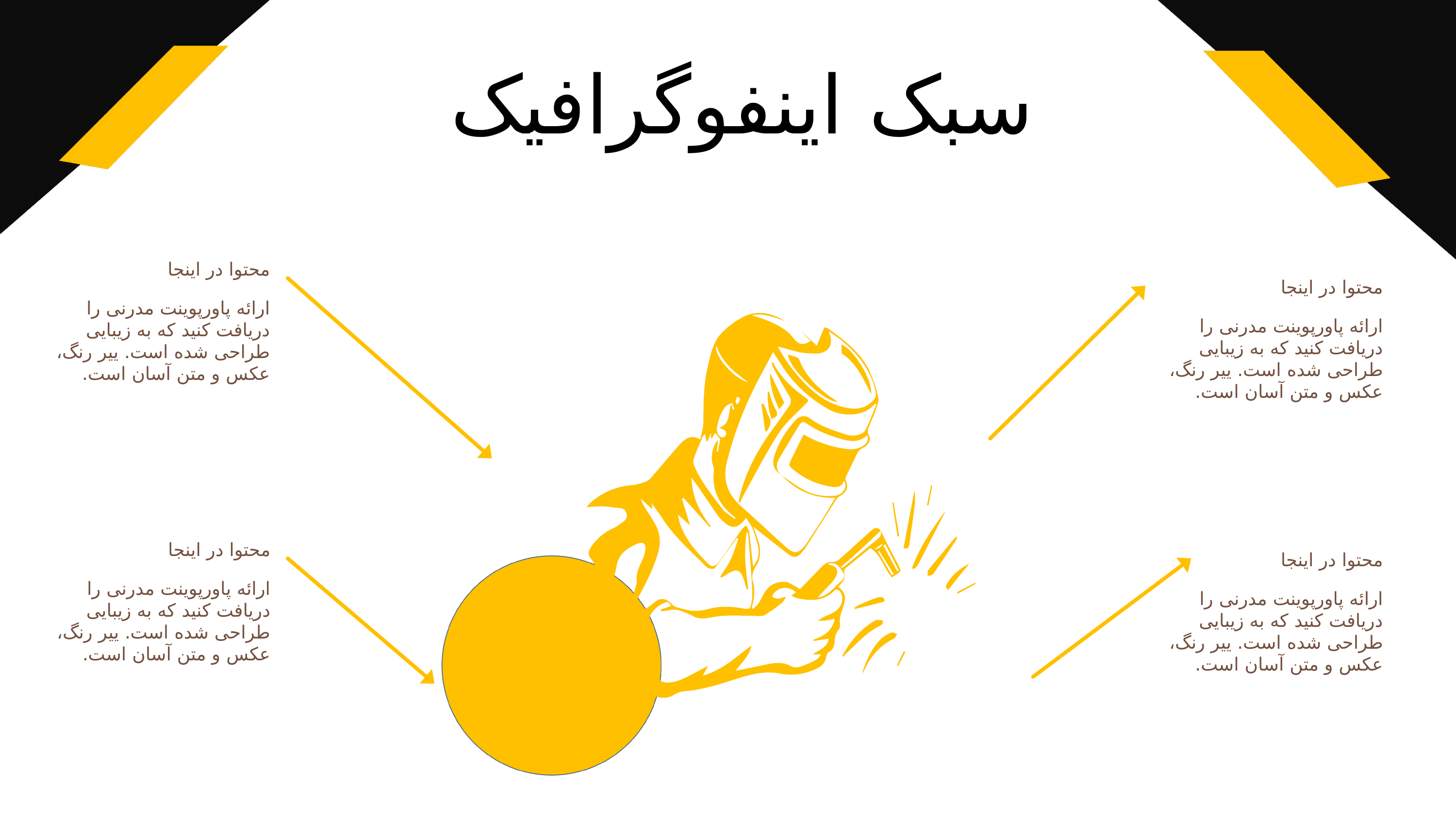

سبک اینفوگرافیک
محتوا در اینجا
محتوا در اینجا
ارائه پاورپوینت مدرنی را دریافت کنید که به زیبایی طراحی شده است. ییر رنگ، عکس و متن آسان است.

ارائه پاورپوینت مدرنی را دریافت کنید که به زیبایی طراحی شده است. ییر رنگ، عکس و متن آسان است.

محتوا در اینجا
محتوا در اینجا

ارائه پاورپوینت مدرنی را دریافت کنید که به زیبایی طراحی شده است. ییر رنگ، عکس و متن آسان است.

ارائه پاورپوینت مدرنی را دریافت کنید که به زیبایی طراحی شده است. ییر رنگ، عکس و متن آسان است.